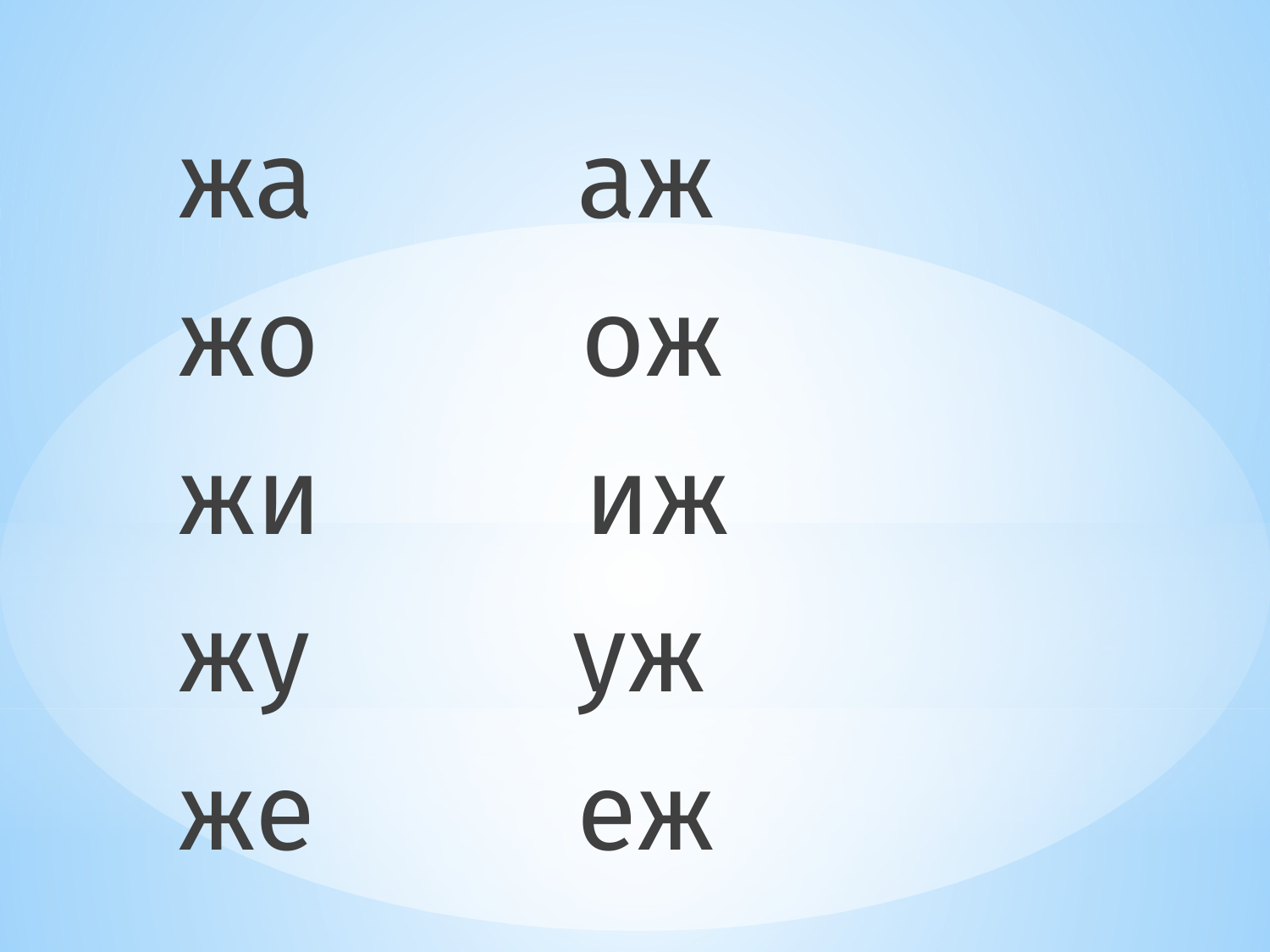

жа         аж
жо         ож
жи         иж
жу         уж
же         еж
#